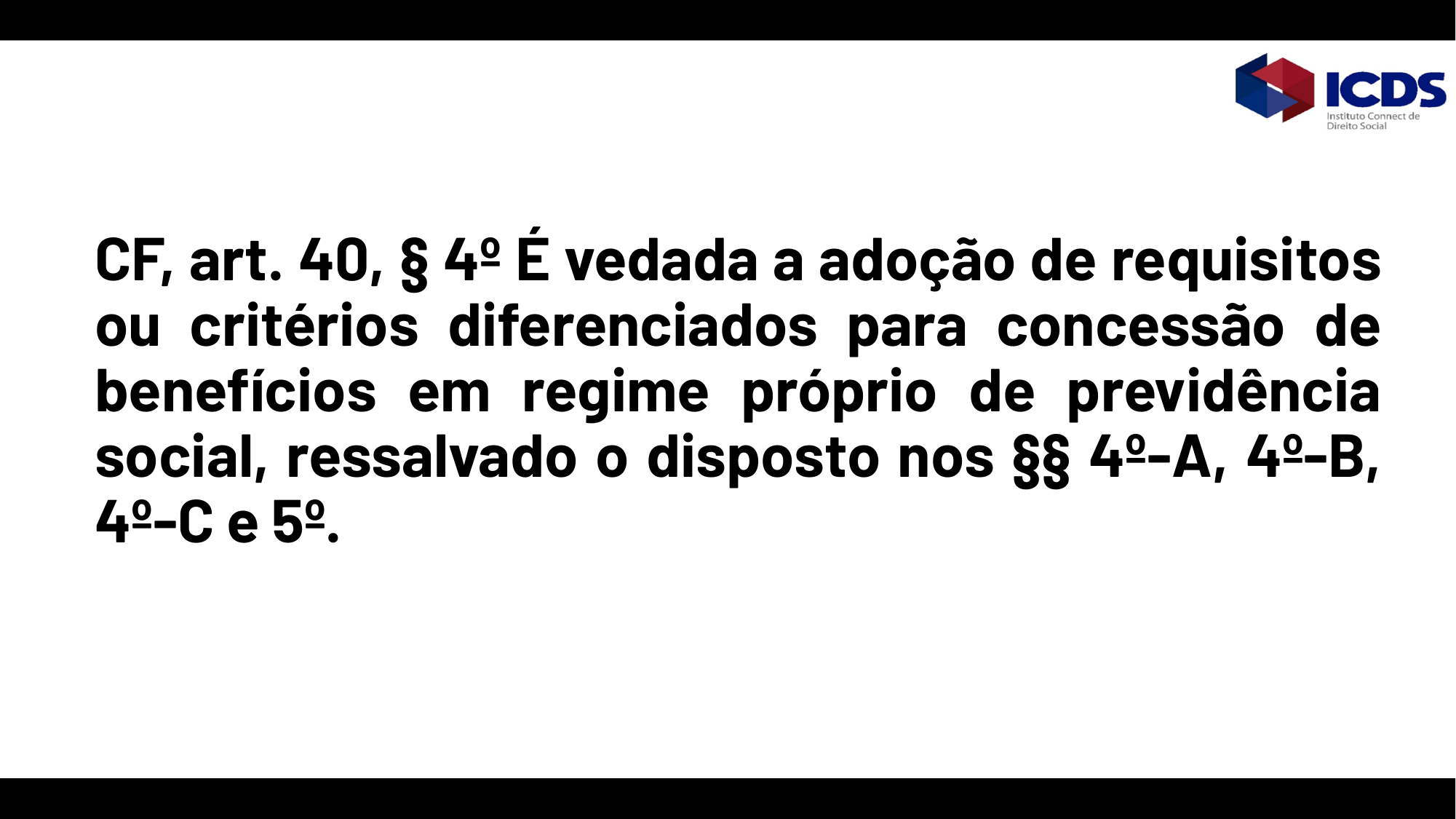

CF, art. 40, § 4º É vedada a adoção de requisitos ou critérios diferenciados para concessão de benefícios em regime próprio de previdência social, ressalvado o disposto nos §§ 4º-A, 4º-B, 4º-C e 5º.